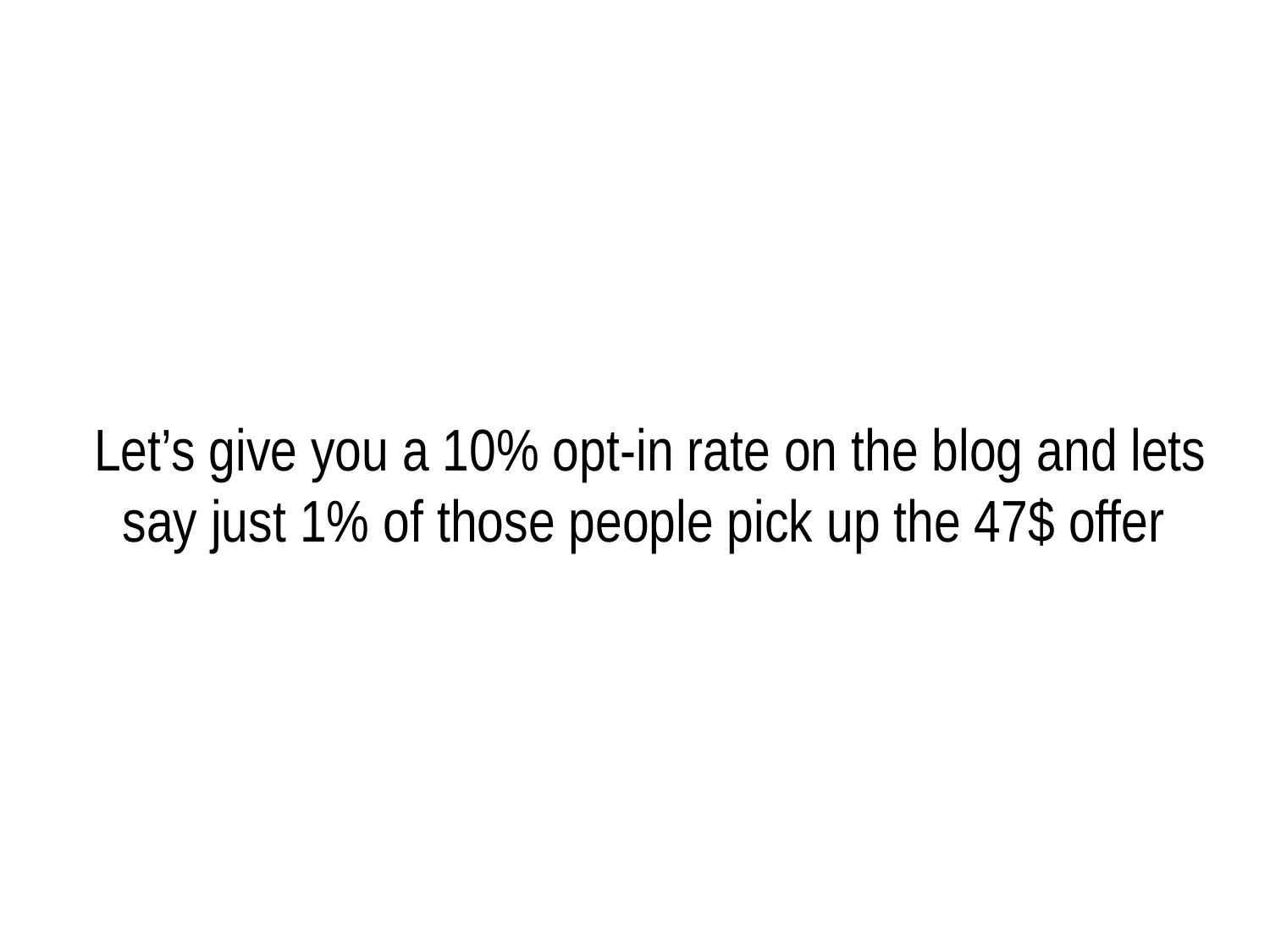

# Let’s give you a 10% opt-in rate on the blog and lets say just 1% of those people pick up the 47$ offer